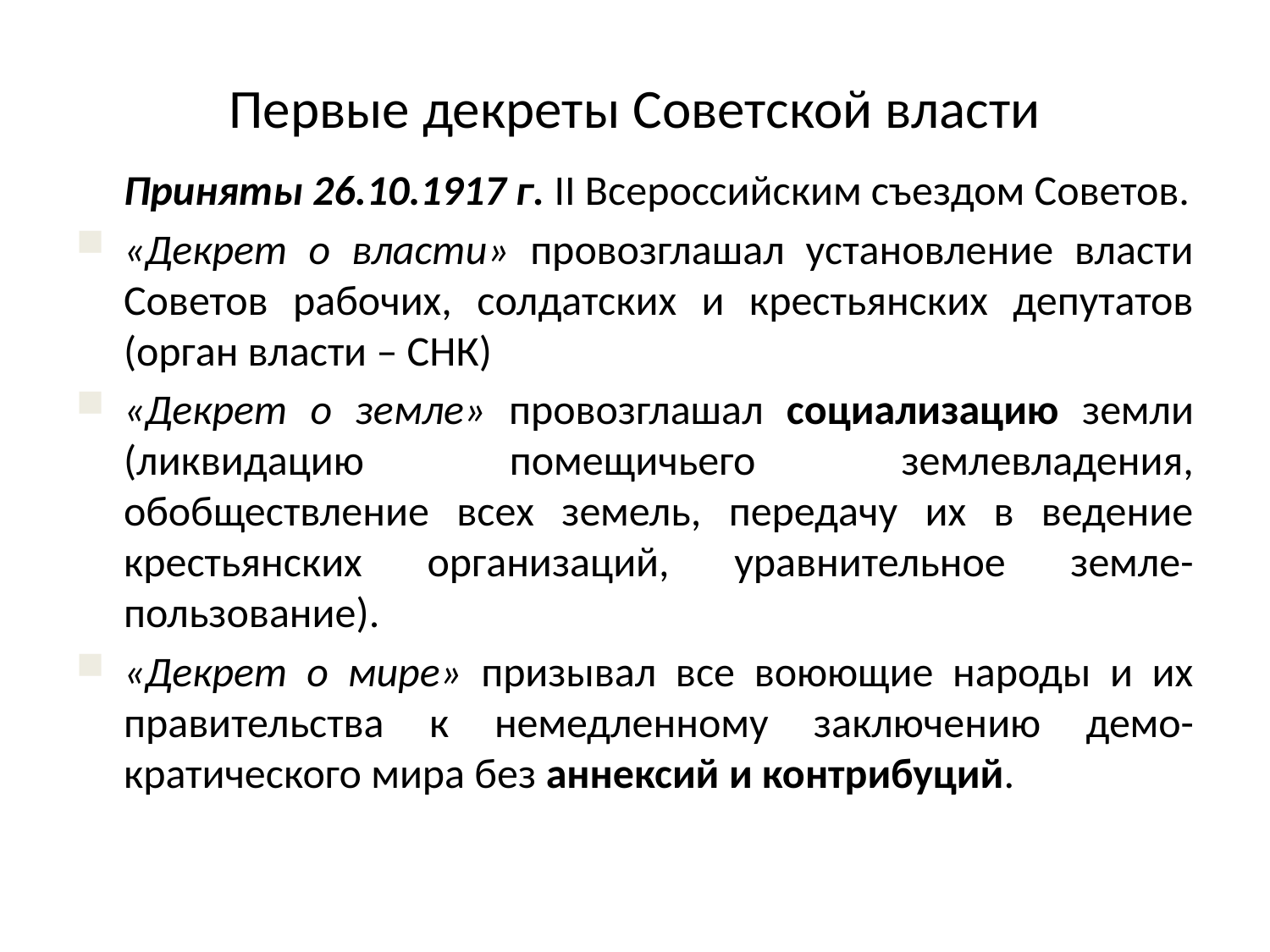

# Первые декреты Советской власти
	Приняты 26.10.1917 г. II Всероссийским съездом Советов.
«Декрет о власти» провозглашал установление власти Советов рабочих, солдатских и крестьянских депутатов (орган власти – СНК)
«Декрет о земле» провозглашал социализацию земли (ликвидацию помещичьего землевладения, обобществление всех земель, передачу их в ведение крестьянских организаций, уравнительное земле-пользование).
«Декрет о мире» призывал все воюющие народы и их правительства к немедленному заключению демо-кратического мира без аннексий и контрибуций.